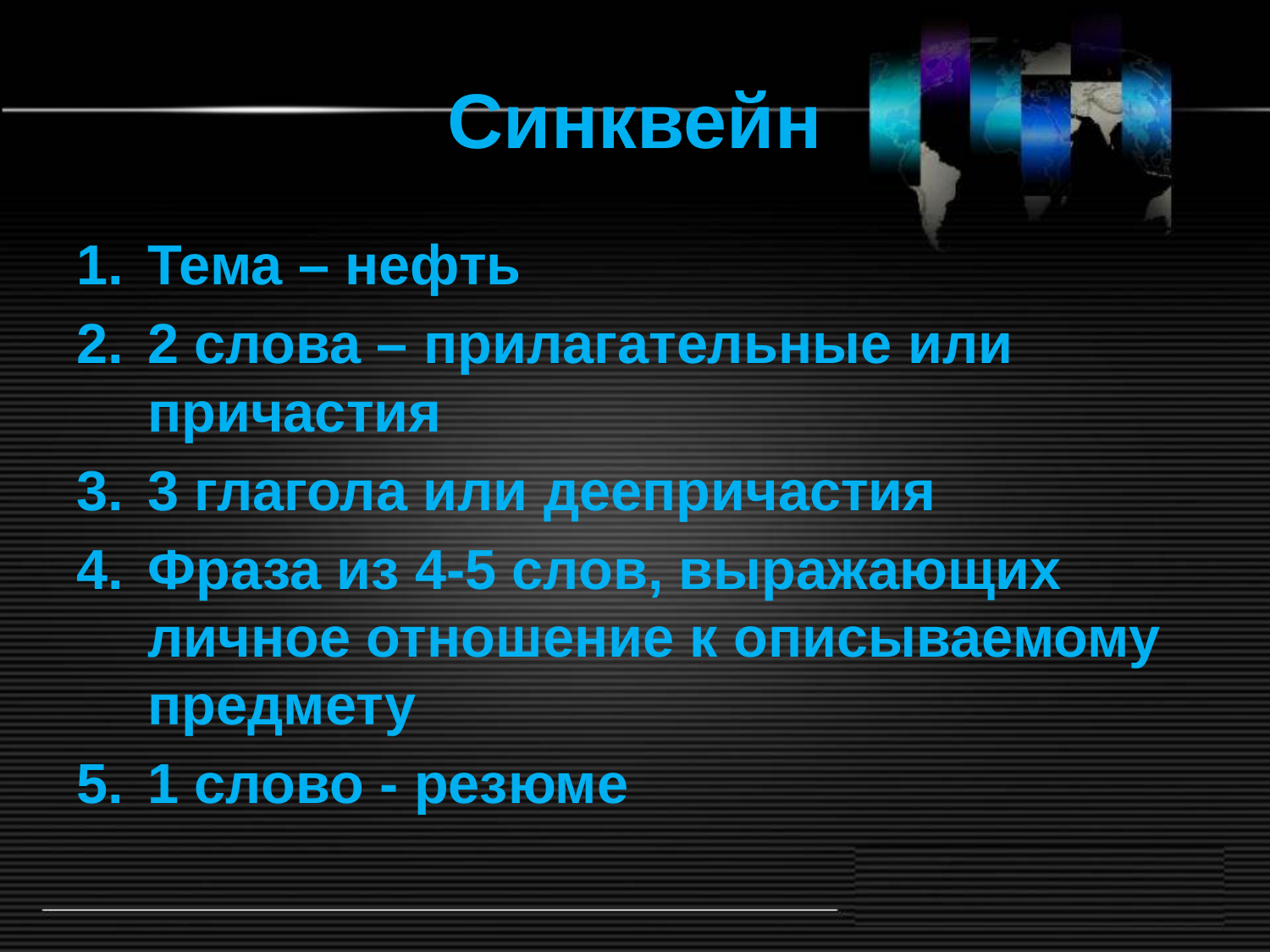

# Синквейн
Тема – нефть
2 слова – прилагательные или причастия
3 глагола или деепричастия
Фраза из 4-5 слов, выражающих личное отношение к описываемому предмету
1 слово - резюме